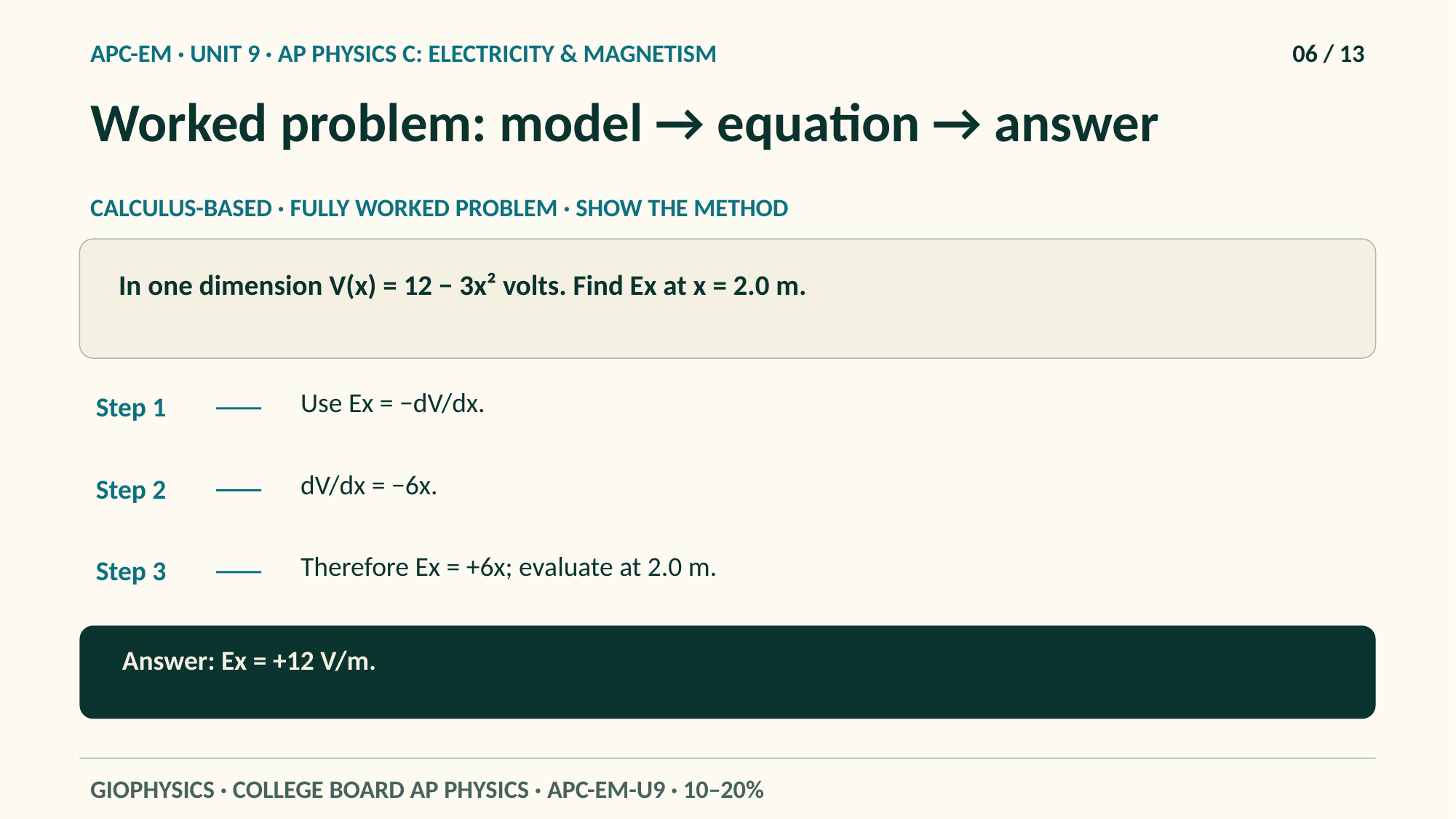

APC-EM · UNIT 9 · AP PHYSICS C: ELECTRICITY & MAGNETISM
06 / 13
Worked problem: model → equation → answer
CALCULUS-BASED · FULLY WORKED PROBLEM · SHOW THE METHOD

In one dimension V(x) = 12 − 3x² volts. Find Ex at x = 2.0 m.
Use Ex = −dV/dx.
Step 1

dV/dx = −6x.
Step 2

Therefore Ex = +6x; evaluate at 2.0 m.
Step 3

Answer: Ex = +12 V/m.

GIOPHYSICS · COLLEGE BOARD AP PHYSICS · APC-EM-U9 · 10–20%